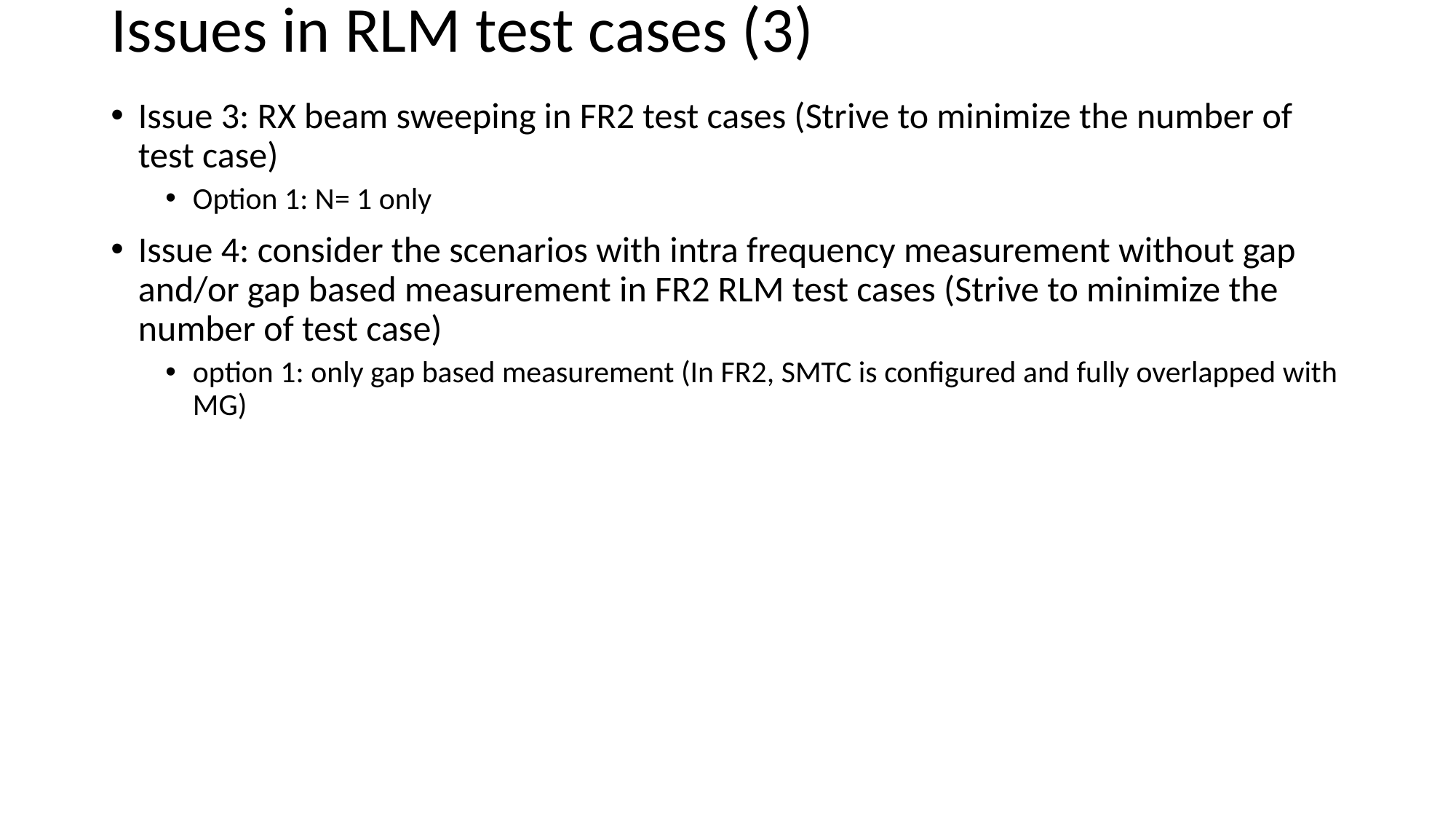

# Issues in RLM test cases (3)
Issue 3: RX beam sweeping in FR2 test cases (Strive to minimize the number of test case)
Option 1: N= 1 only
Issue 4: consider the scenarios with intra frequency measurement without gap and/or gap based measurement in FR2 RLM test cases (Strive to minimize the number of test case)
option 1: only gap based measurement (In FR2, SMTC is configured and fully overlapped with MG)